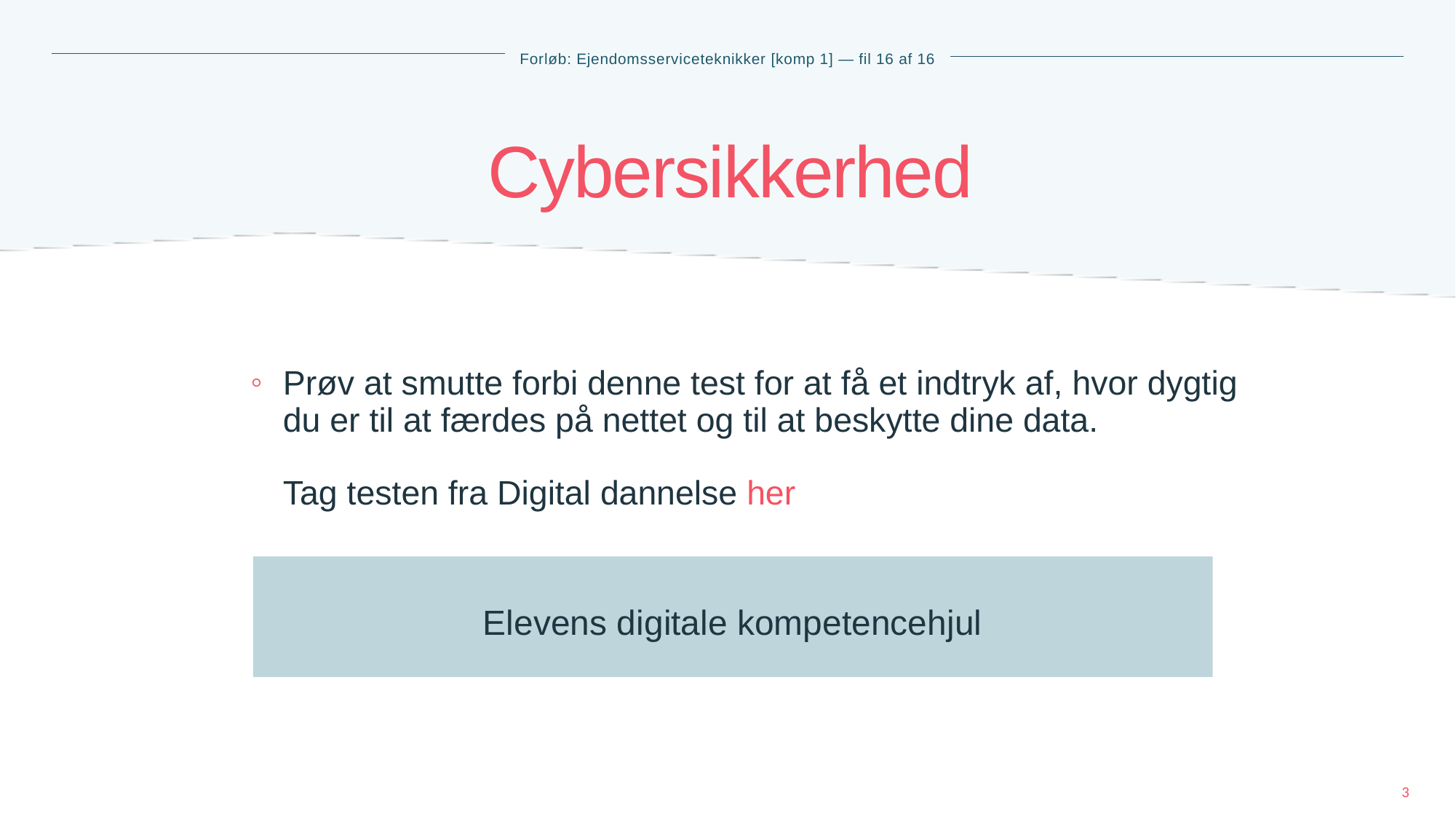

Cybersikkerhed
Prøv at smutte forbi denne test for at få et indtryk af, hvor dygtig du er til at færdes på nettet og til at beskytte dine data.
Tag testen fra Digital dannelse her

Elevens digitale kompetencehjul
3